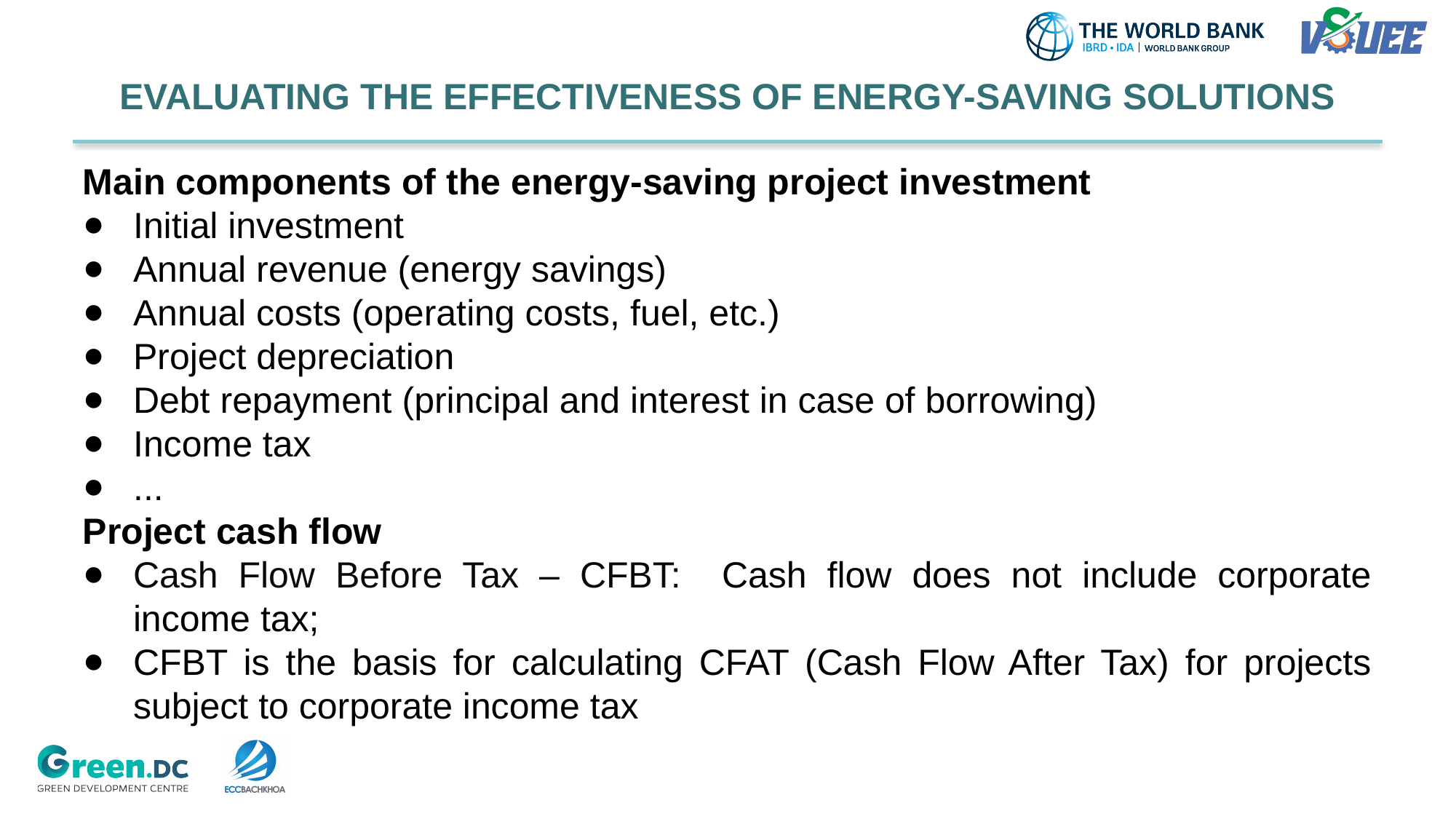

# EVALUATING THE EFFECTIVENESS OF ENERGY-SAVING SOLUTIONS
Main components of the energy-saving project investment
Initial investment
Annual revenue (energy savings)
Annual costs (operating costs, fuel, etc.)
Project depreciation
Debt repayment (principal and interest in case of borrowing)
Income tax
...
Project cash flow
Cash Flow Before Tax – CFBT:  Cash flow does not include corporate income tax;
CFBT is the basis for calculating CFAT (Cash Flow After Tax) for projects subject to corporate income tax